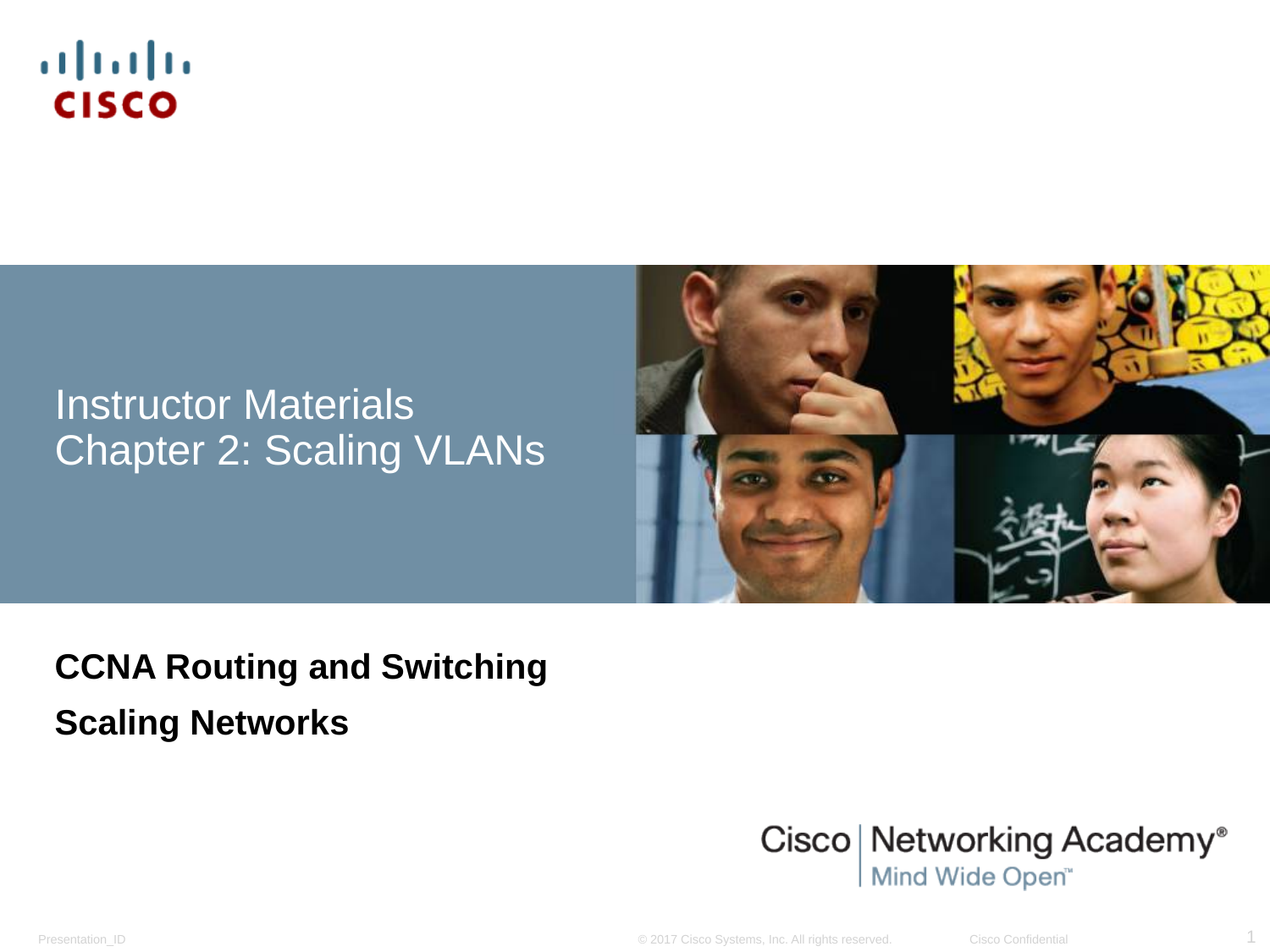

# Instructor Materials Chapter 2: Scaling VLANs
CCNA Routing and Switching
Scaling Networks